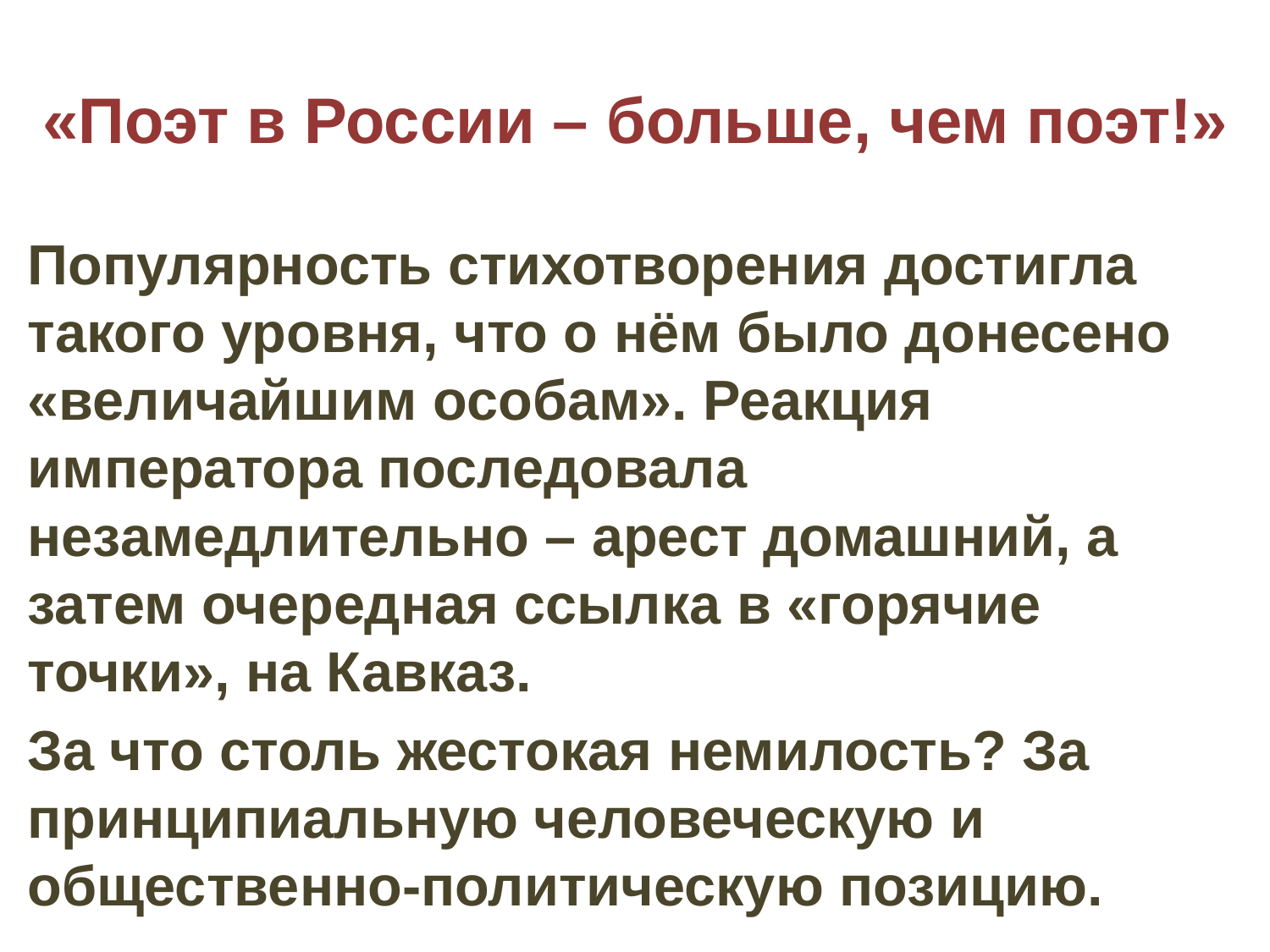

# «Поэт в России – больше, чем поэт!»
Популярность стихотворения достигла такого уровня, что о нём было донесено «величайшим особам». Реакция императора последовала незамедлительно – арест домашний, а затем очередная ссылка в «горячие точки», на Кавказ.
За что столь жестокая немилость? За принципиальную человеческую и общественно-политическую позицию.